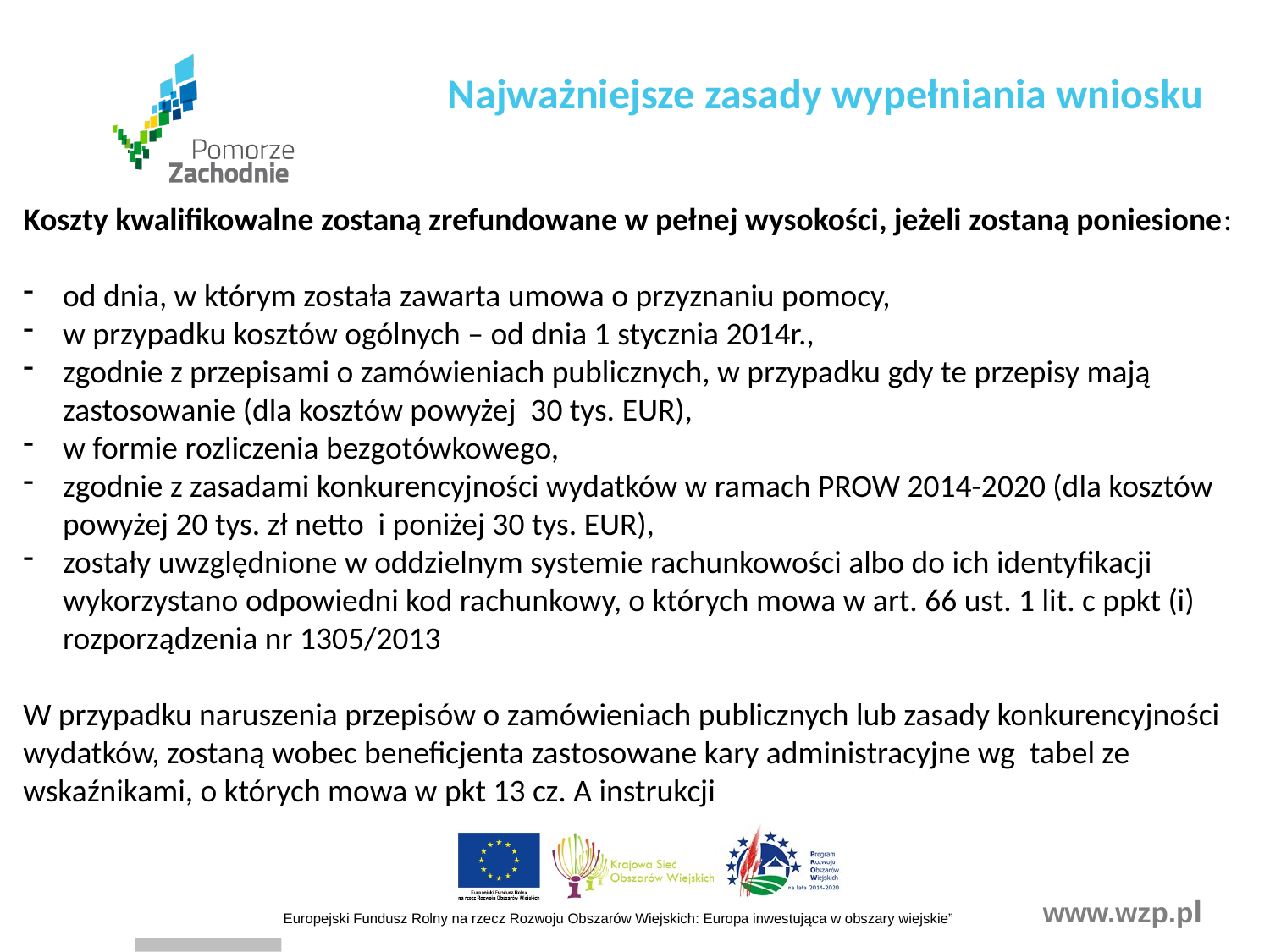

Najważniejsze zasady wypełniania wniosku
Koszty kwalifikowalne zostaną zrefundowane w pełnej wysokości, jeżeli zostaną poniesione:

od dnia, w którym została zawarta umowa o przyznaniu pomocy,
w przypadku kosztów ogólnych – od dnia 1 stycznia 2014r.,
zgodnie z przepisami o zamówieniach publicznych, w przypadku gdy te przepisy mają zastosowanie (dla kosztów powyżej  30 tys. EUR),
w formie rozliczenia bezgotówkowego,
zgodnie z zasadami konkurencyjności wydatków w ramach PROW 2014-2020 (dla kosztów powyżej 20 tys. zł netto  i poniżej 30 tys. EUR),
zostały uwzględnione w oddzielnym systemie rachunkowości albo do ich identyfikacji wykorzystano odpowiedni kod rachunkowy, o których mowa w art. 66 ust. 1 lit. c ppkt (i) rozporządzenia nr 1305/2013

W przypadku naruszenia przepisów o zamówieniach publicznych lub zasady konkurencyjności wydatków, zostaną wobec beneficjenta zastosowane kary administracyjne wg  tabel ze wskaźnikami, o których mowa w pkt 13 cz. A instrukcji